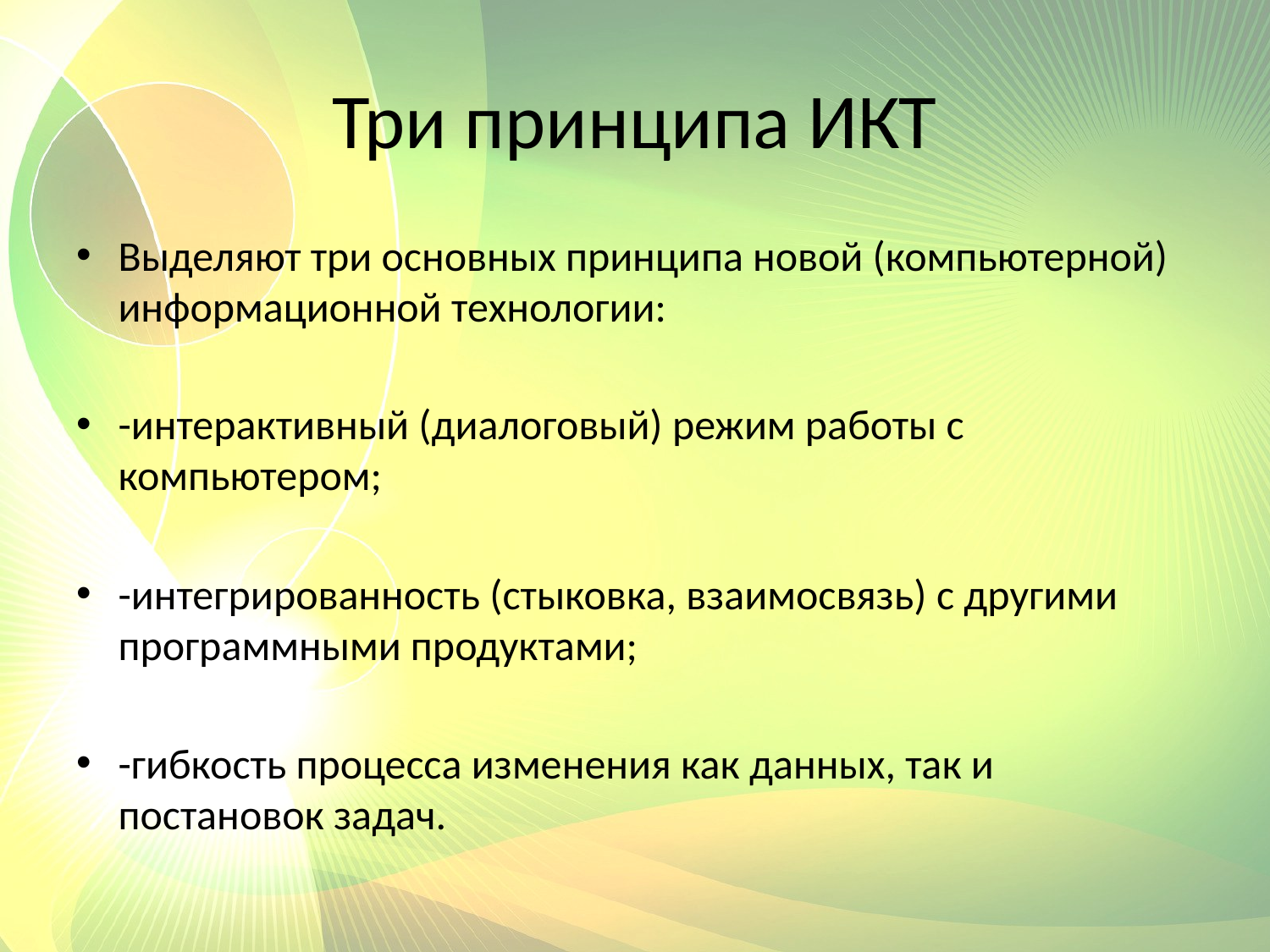

# Три принципа ИКТ
Выделяют три основных принципа новой (компьютерной) информационной технологии:

-интерактивный (диалоговый) режим работы с компьютером;

-интегрированность (стыковка, взаимосвязь) с другими программными продуктами;

-гибкость процесса изменения как данных, так и постановок задач.